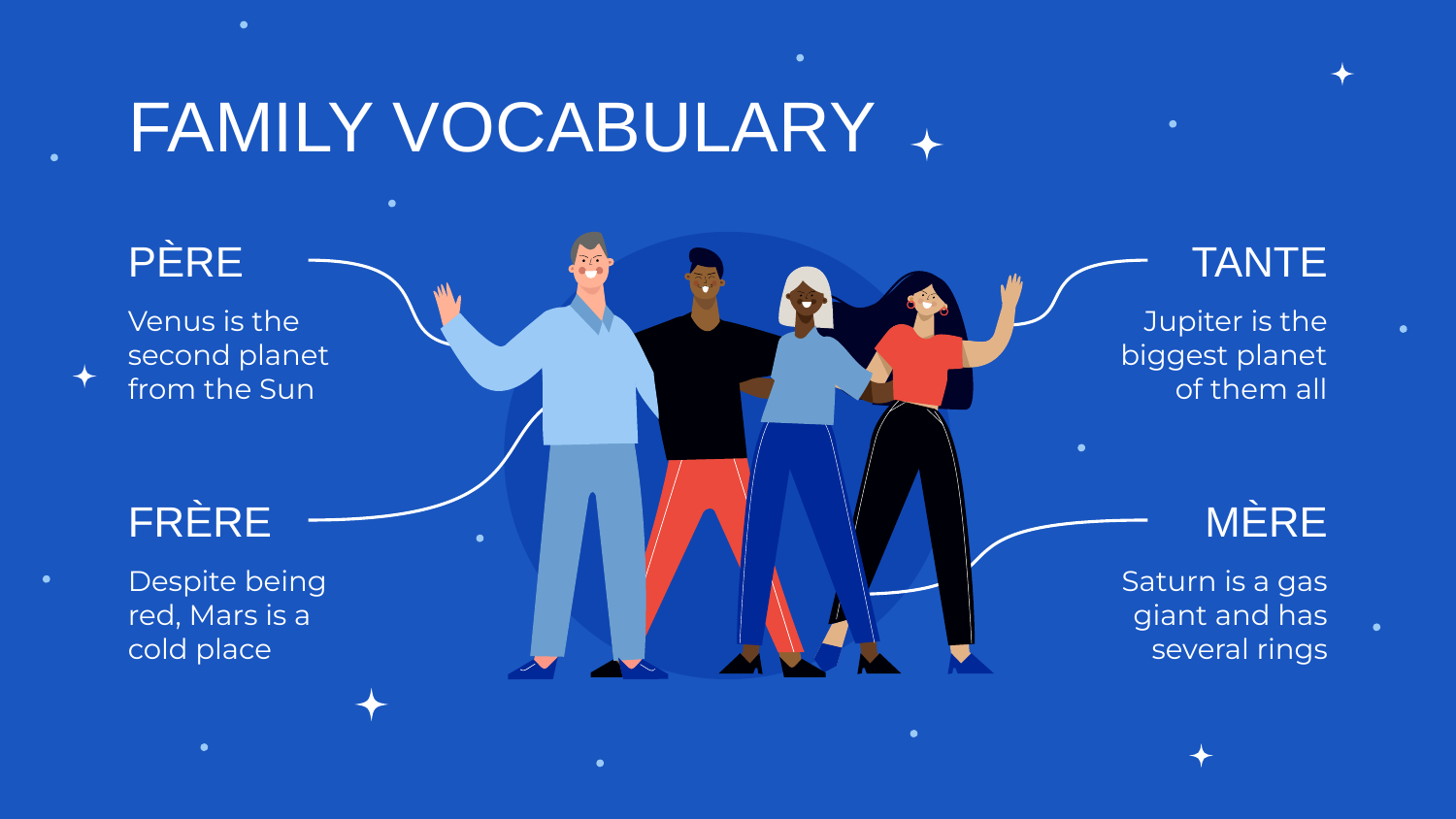

# FAMILY VOCABULARY

PÈRE

TANTE

Venus is the second planet from the Sun
Jupiter is the biggest planet of them all

FRÈRE
MÈRE

Despite being red, Mars is a cold place
Saturn is a gas giant and has several rings